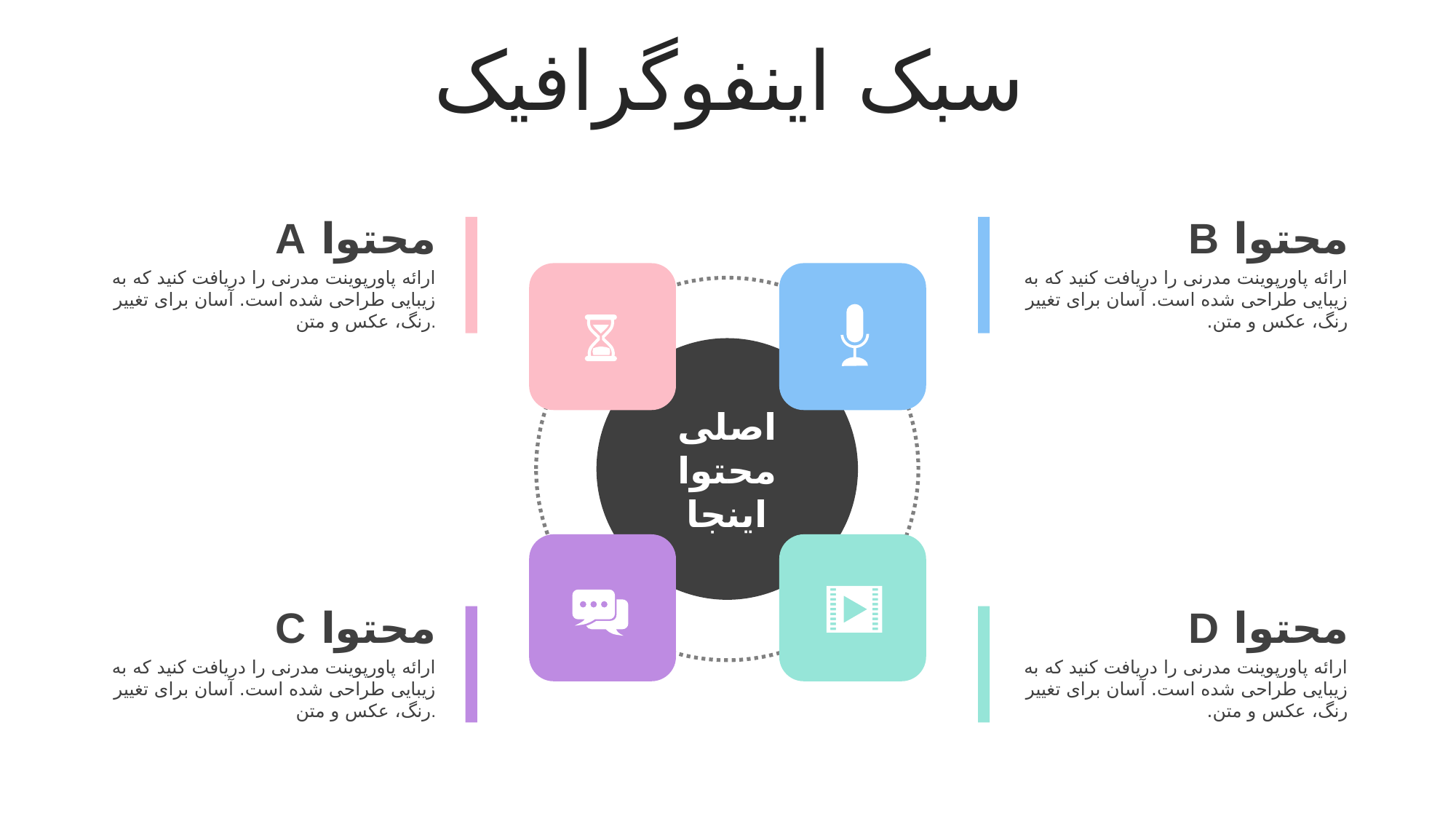

سبک اینفوگرافیک
محتوا A
ارائه پاورپوینت مدرنی را دریافت کنید که به زیبایی طراحی شده است. آسان برای تغییر رنگ، عکس و متن.
محتوا B
ارائه پاورپوینت مدرنی را دریافت کنید که به زیبایی طراحی شده است. آسان برای تغییر رنگ، عکس و متن.

اصلی
محتوا
اینجا

محتوا C
ارائه پاورپوینت مدرنی را دریافت کنید که به زیبایی طراحی شده است. آسان برای تغییر رنگ، عکس و متن.
محتوا D
ارائه پاورپوینت مدرنی را دریافت کنید که به زیبایی طراحی شده است. آسان برای تغییر رنگ، عکس و متن.